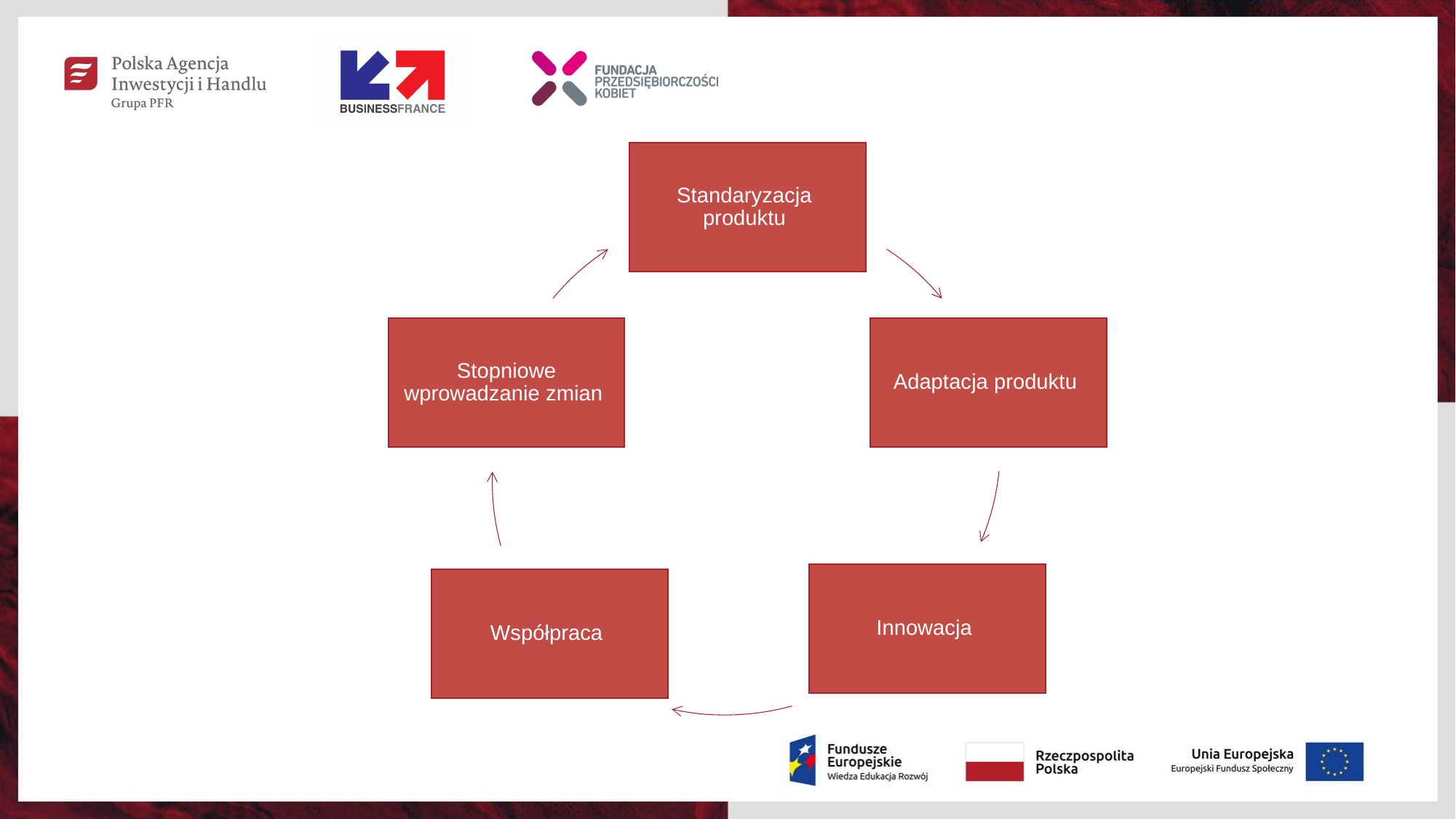

Standaryzacja
produktu
Adaptacja produktu
Innowacja
Współpraca
Stopniowe wprowadzanie zmian